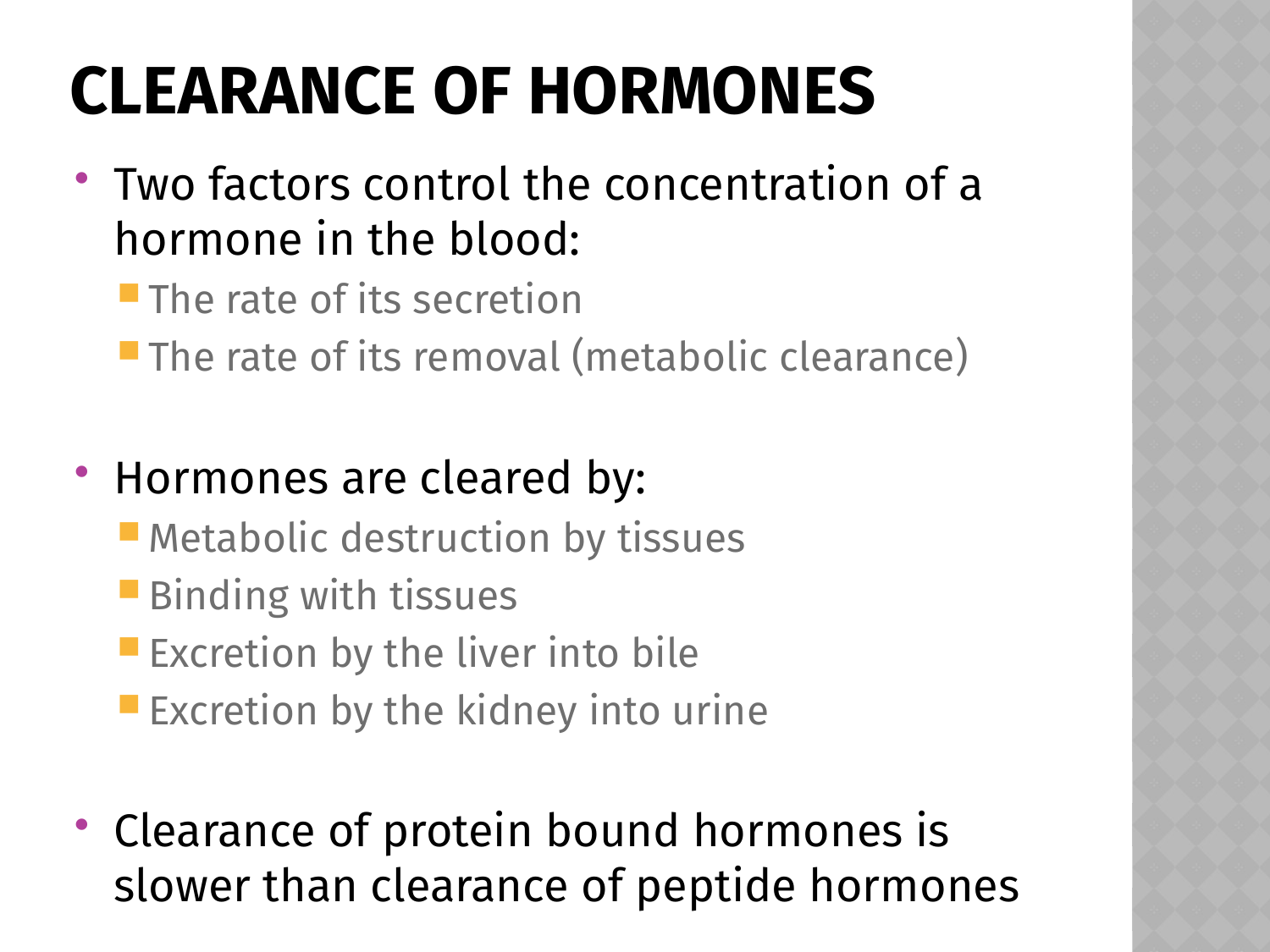

# Clearance of hormones
Two factors control the concentration of a hormone in the blood:
The rate of its secretion
The rate of its removal (metabolic clearance)

Hormones are cleared by:
Metabolic destruction by tissues
Binding with tissues
Excretion by the liver into bile
Excretion by the kidney into urine

Clearance of protein bound hormones is slower than clearance of peptide hormones